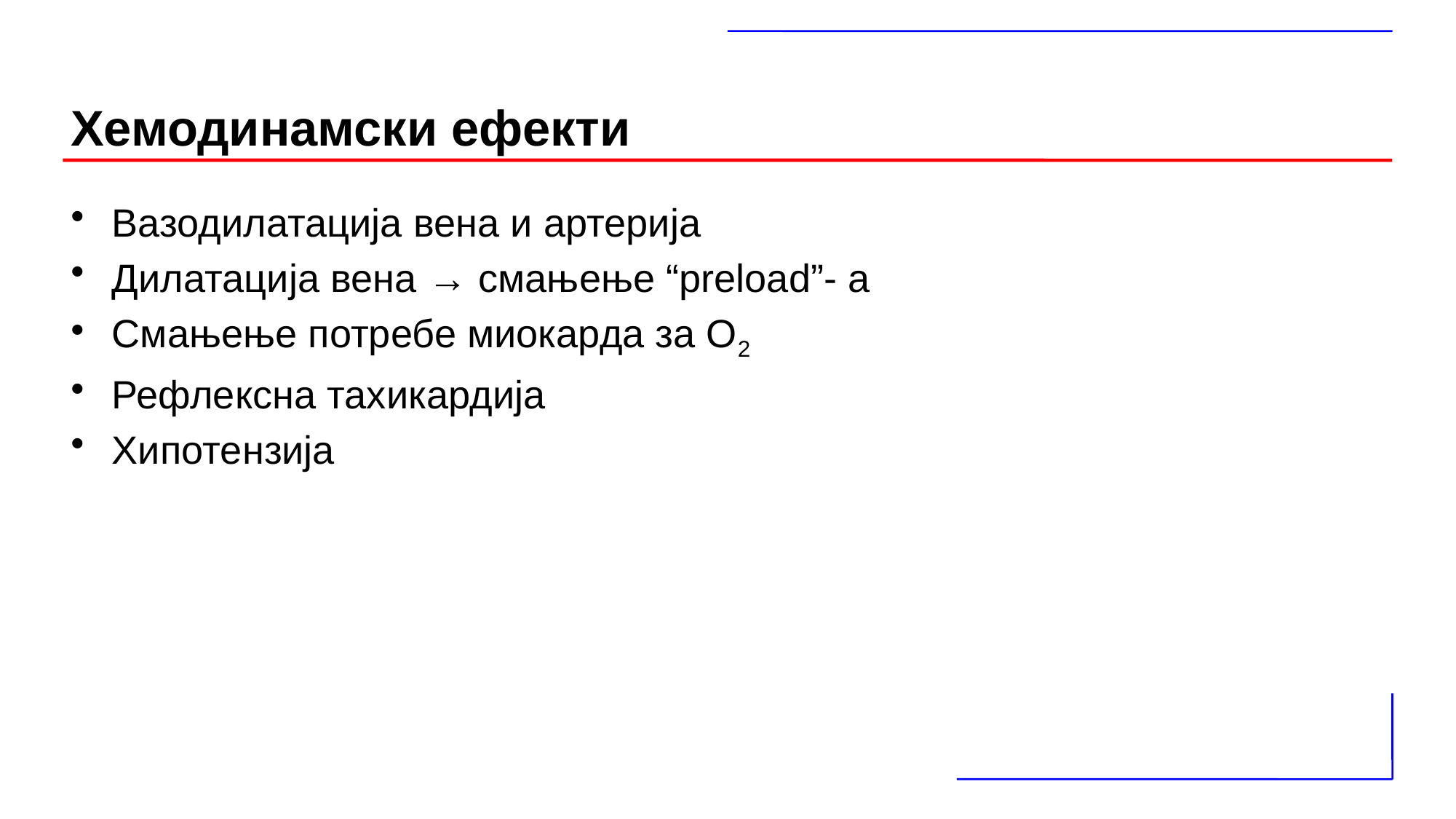

Хемодинамски ефекти
Вазодилатација вена и артерија
Дилатација вена → смањење “preload”- а
Смањење потребе миокарда за О2
Рефлексна тахикардија
Хипотензија